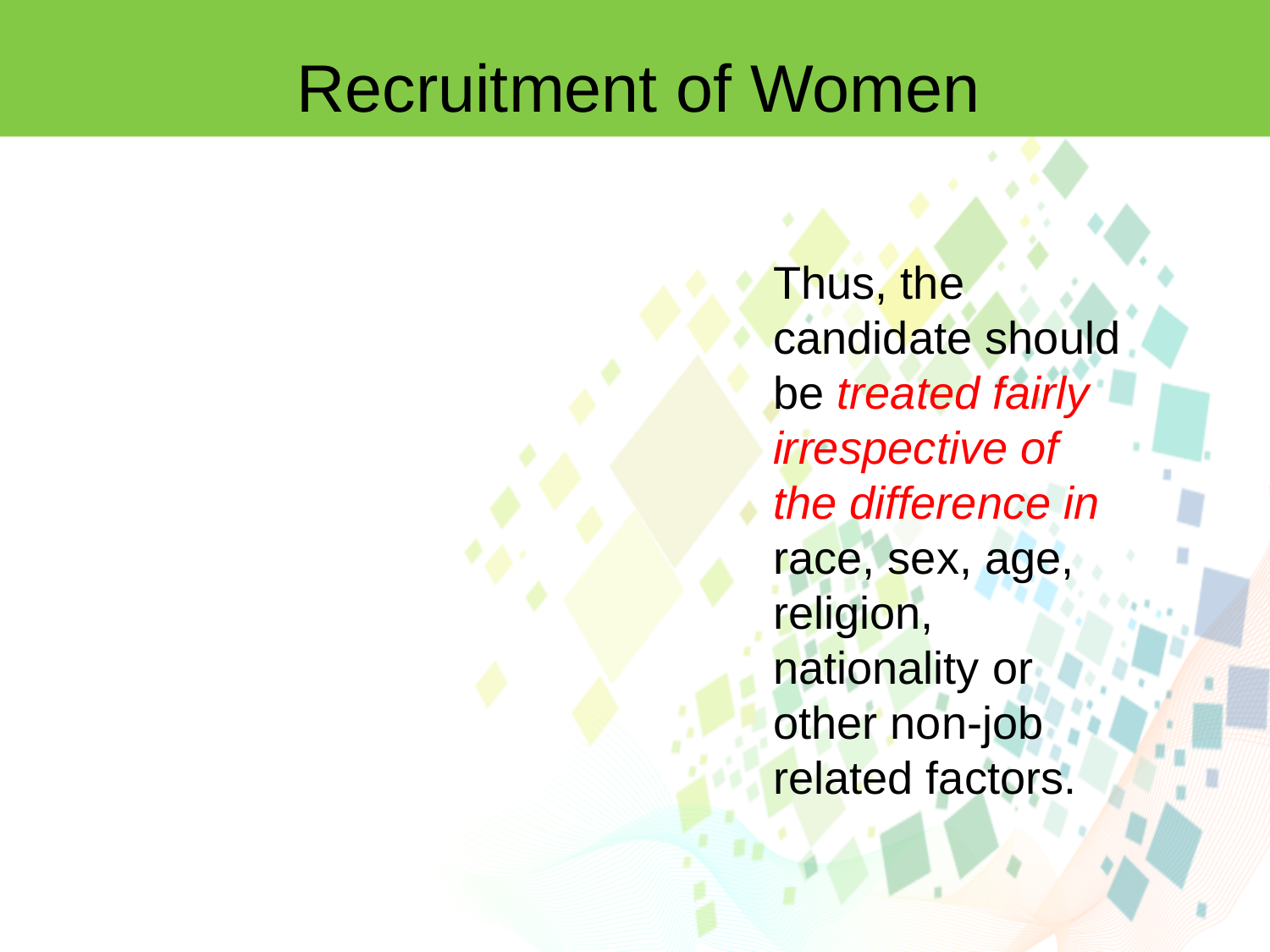

Recruitment of Women
Thus, the candidate should be treated fairly irrespective of the difference in race, sex, age, religion, nationality or other non-job related factors.